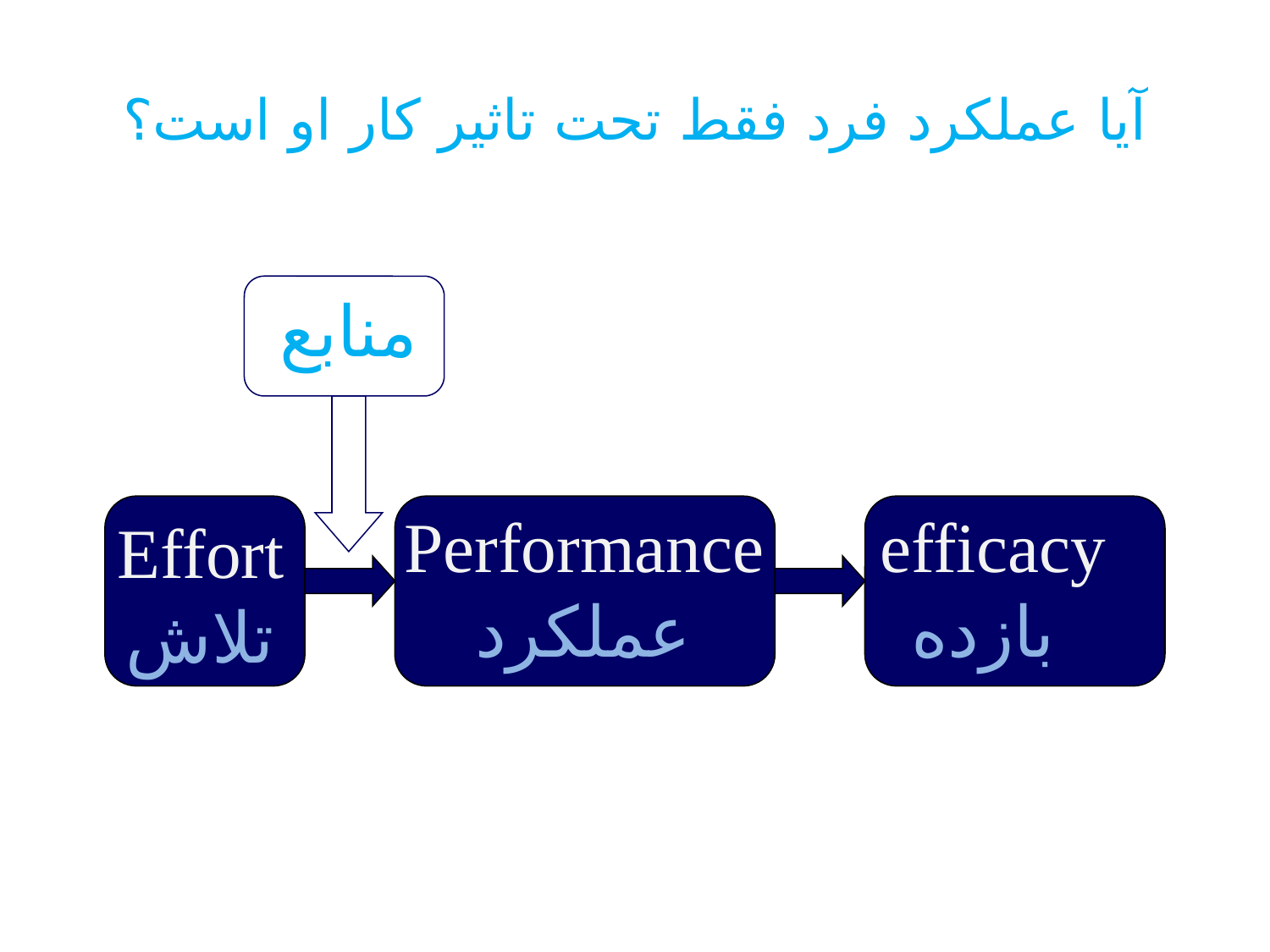

# آیا عملکرد فرد فقط تحت تاثیر کار او است؟

منابع

Effort
تلاش
Performance
عملکرد

efficacy
بازده